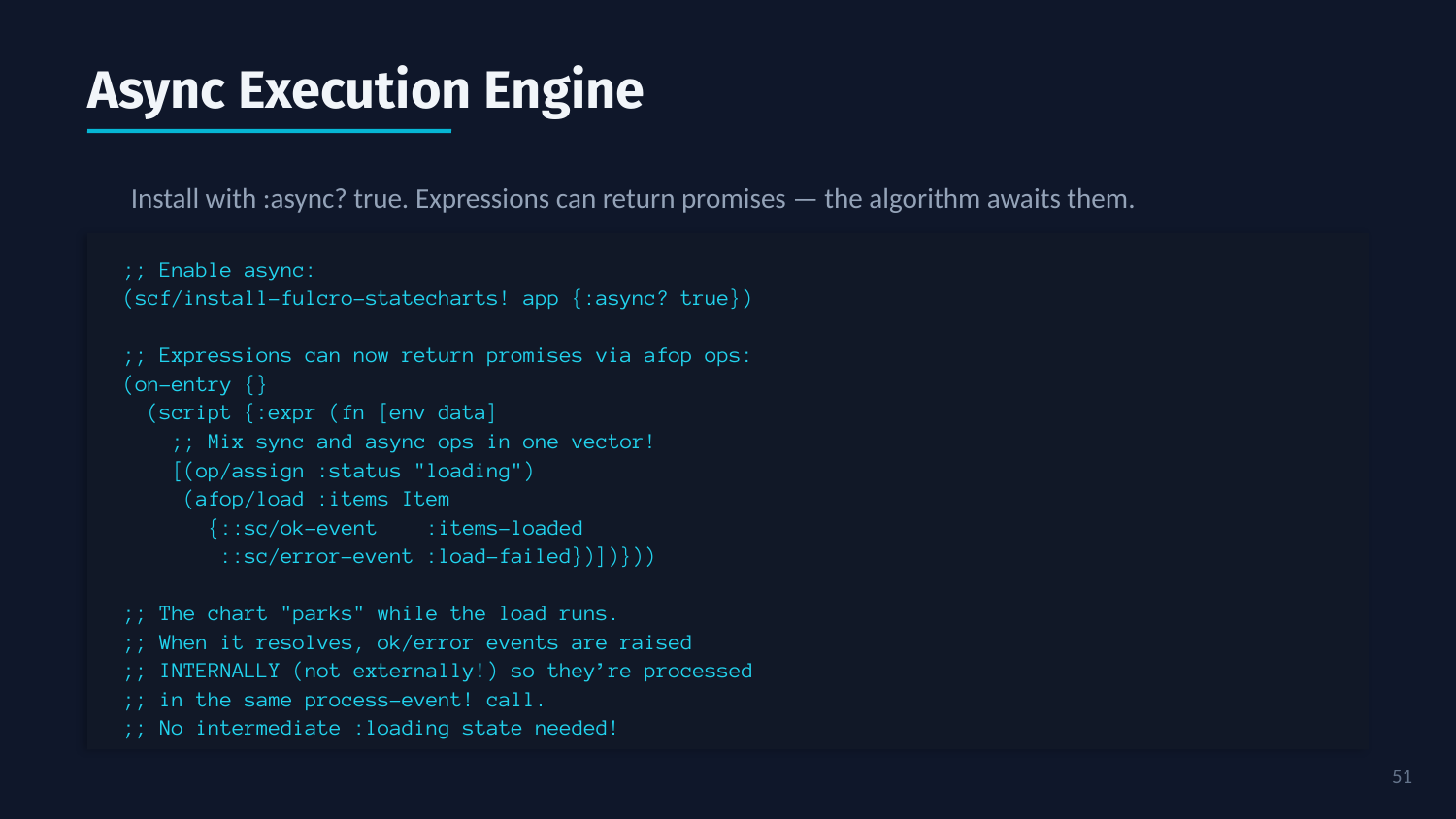

Async Execution Engine

Install with :async? true. Expressions can return promises — the algorithm awaits them.

;; Enable async:
(scf/install-fulcro-statecharts! app {:async? true})

;; Expressions can now return promises via afop ops:
(on-entry {}
  (script {:expr (fn [env data]
    ;; Mix sync and async ops in one vector!
    [(op/assign :status "loading")
     (afop/load :items Item
       {::sc/ok-event    :items-loaded
        ::sc/error-event :load-failed})])}))

;; The chart "parks" while the load runs.
;; When it resolves, ok/error events are raised
;; INTERNALLY (not externally!) so they’re processed
;; in the same process-event! call.
;; No intermediate :loading state needed!
51